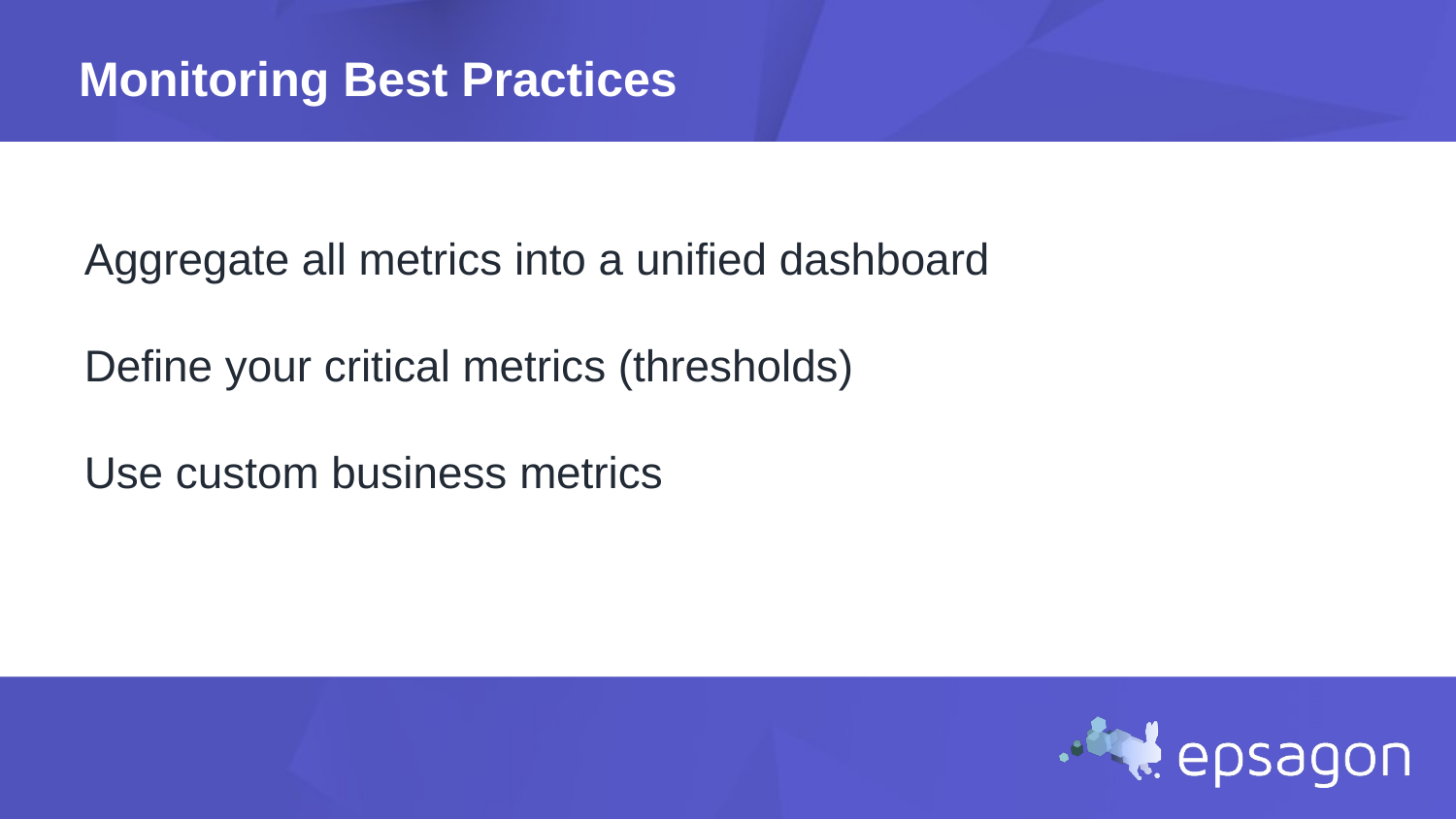

Monitoring Best Practices

Aggregate all metrics into a unified dashboard

Define your critical metrics (thresholds)

Use custom business metrics